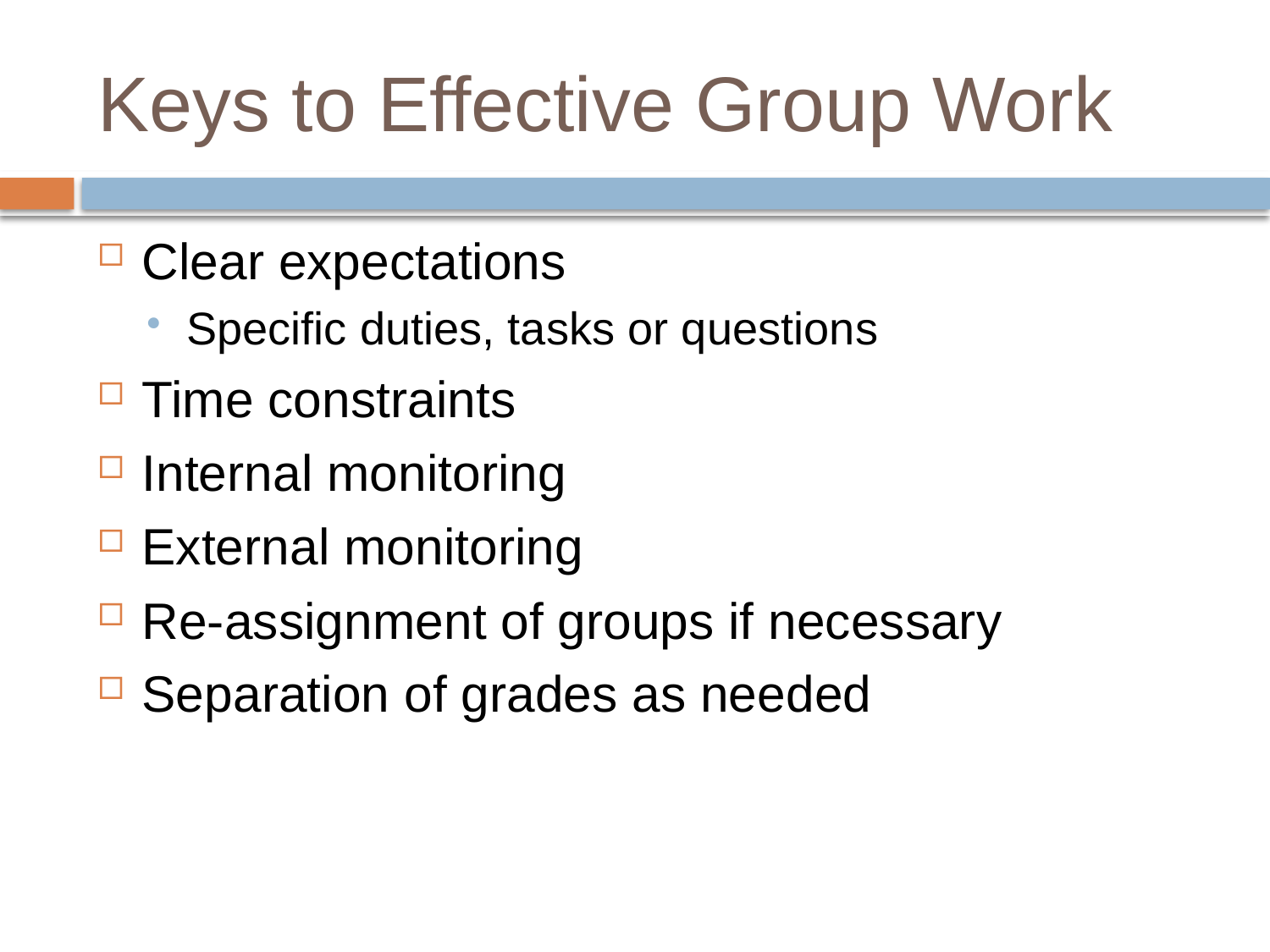

# Keys to Effective Group Work
Clear expectations
Specific duties, tasks or questions
Time constraints
Internal monitoring
External monitoring
Re-assignment of groups if necessary
Separation of grades as needed